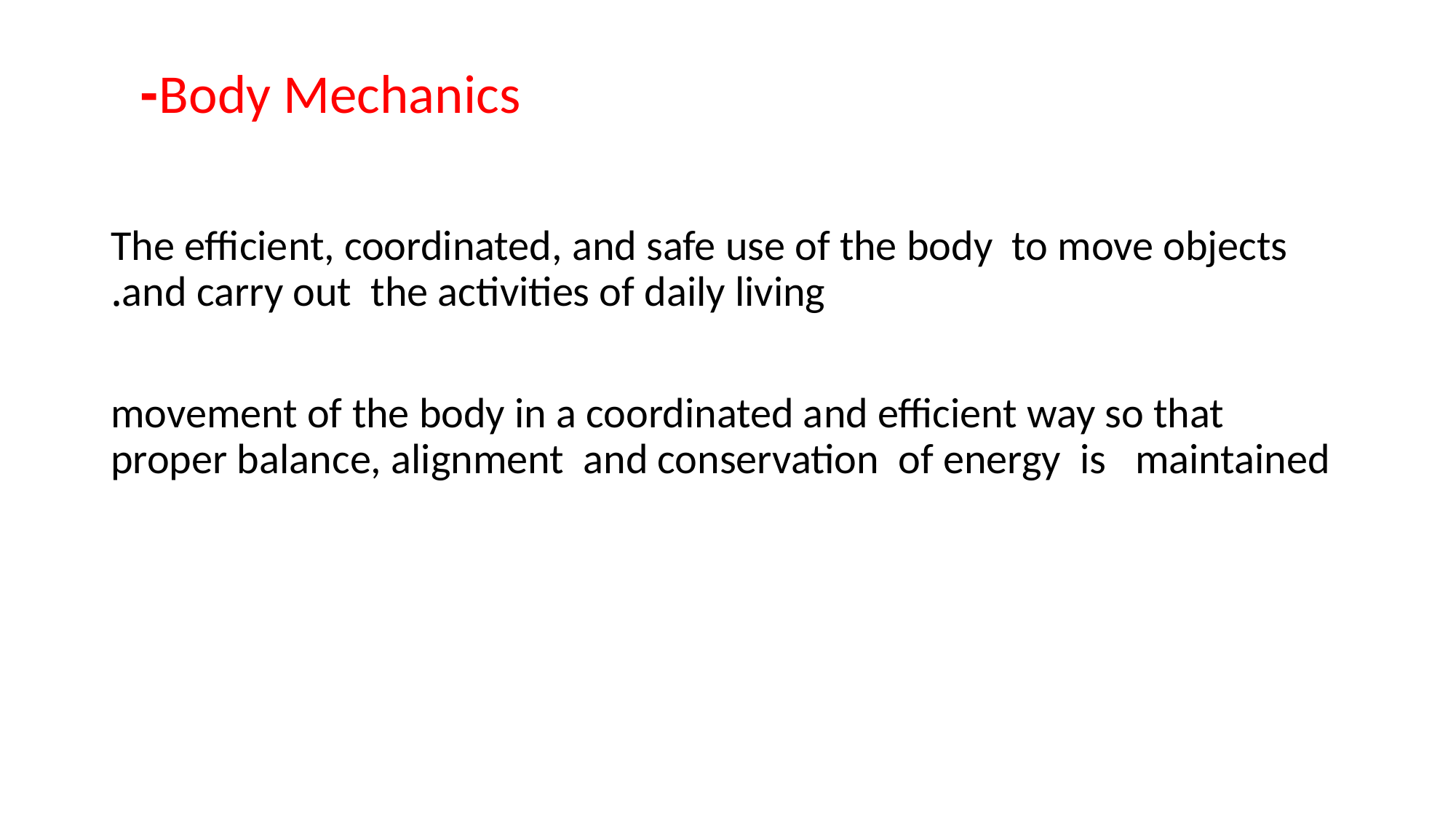

# Body Mechanics-
The efficient, coordinated, and safe use of the body  to move objects and carry out  the activities of daily living.

movement of the body in a coordinated and efficient way so that proper balance, alignment  and conservation  of energy  is   maintained